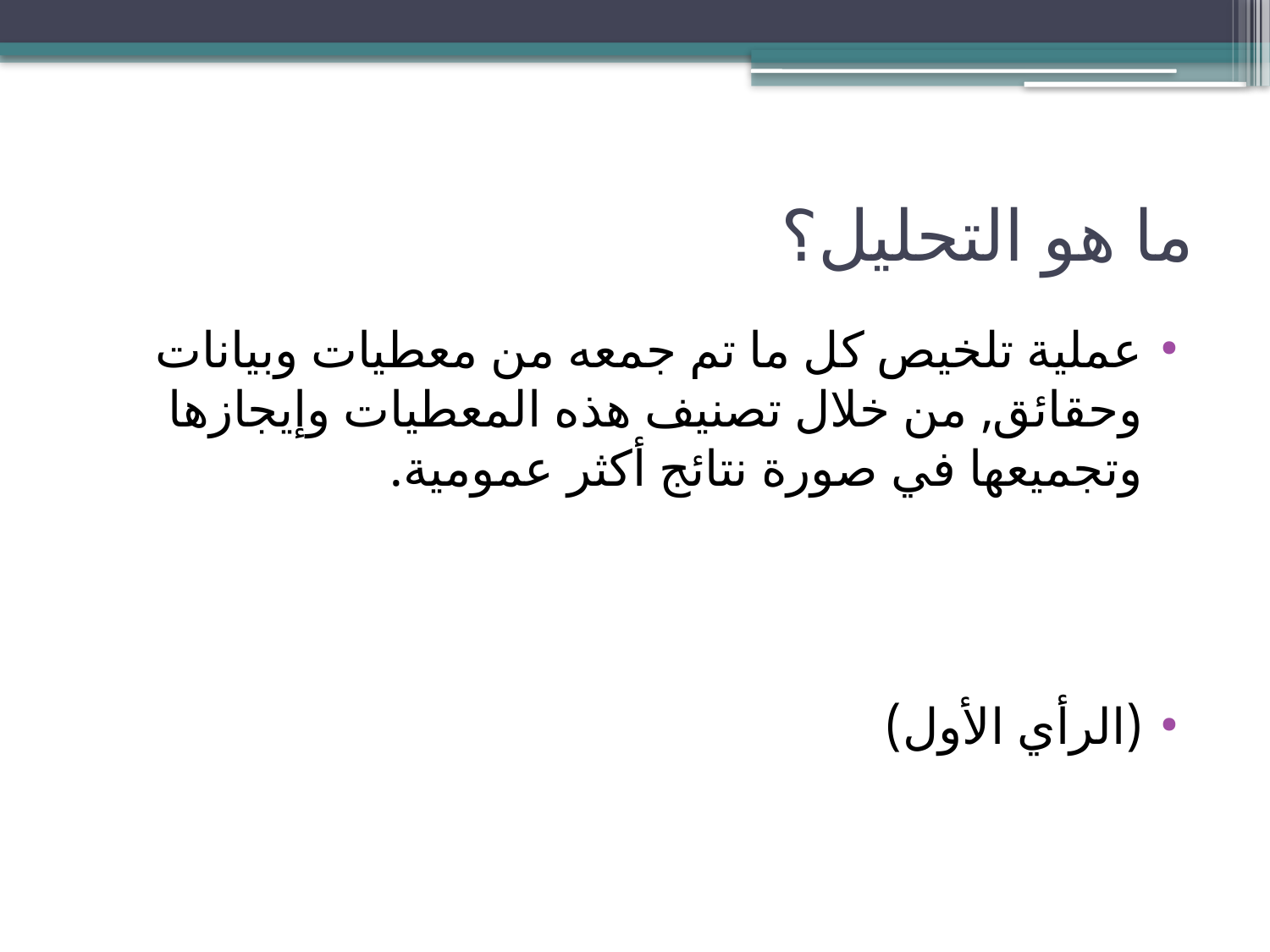

# ما هو التحليل؟
عملية تلخيص كل ما تم جمعه من معطيات وبيانات وحقائق, من خلال تصنيف هذه المعطيات وإيجازها وتجميعها في صورة نتائج أكثر عمومية.

(الرأي الأول)